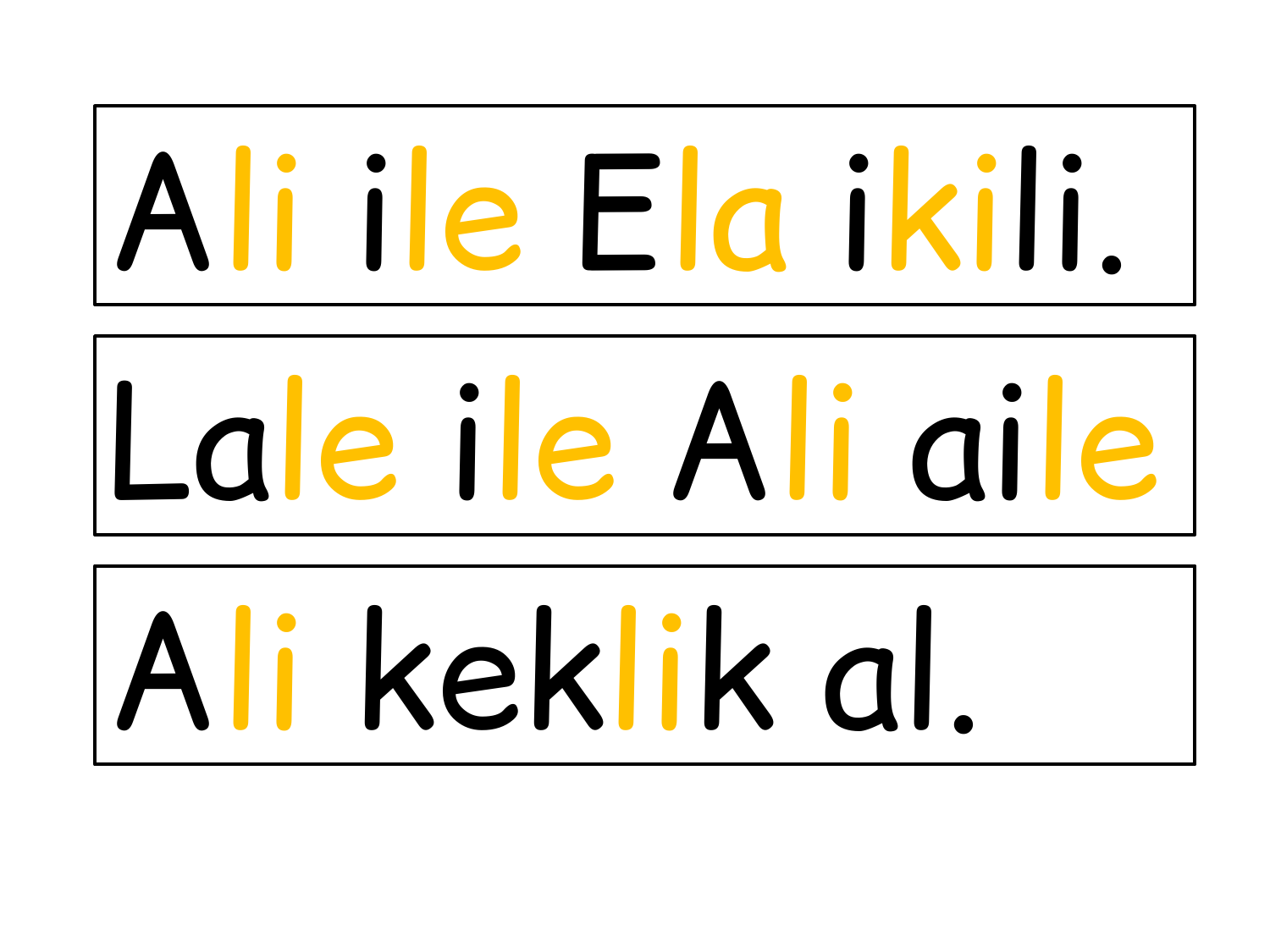

Ali ile Ela ikili.
Lale ile Ali aile
Ali keklik al.